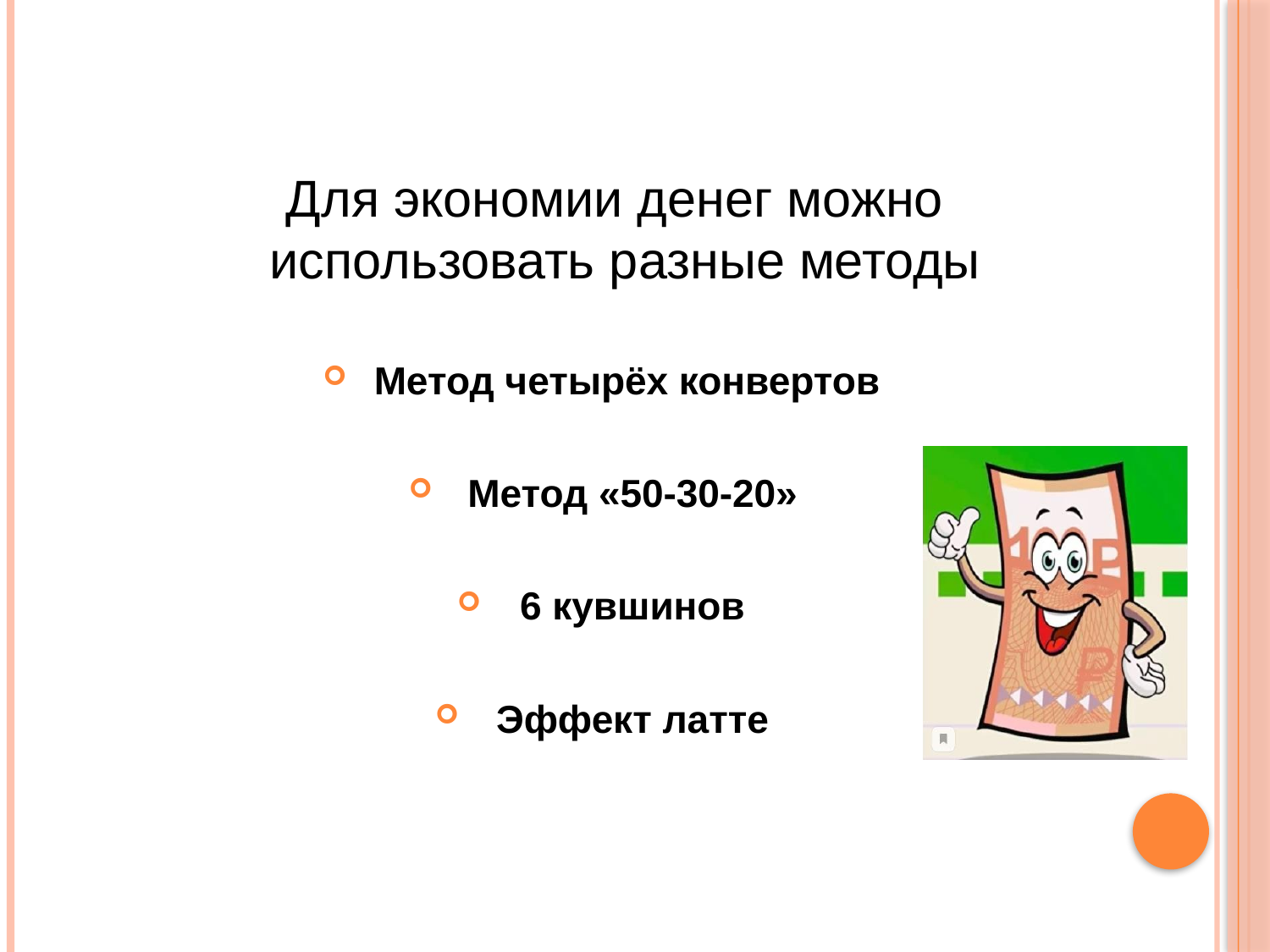

Для экономии денег можно использовать разные методы

Метод четырёх конвертов

Метод «50-30-20»

6 кувшинов

Эффект латте